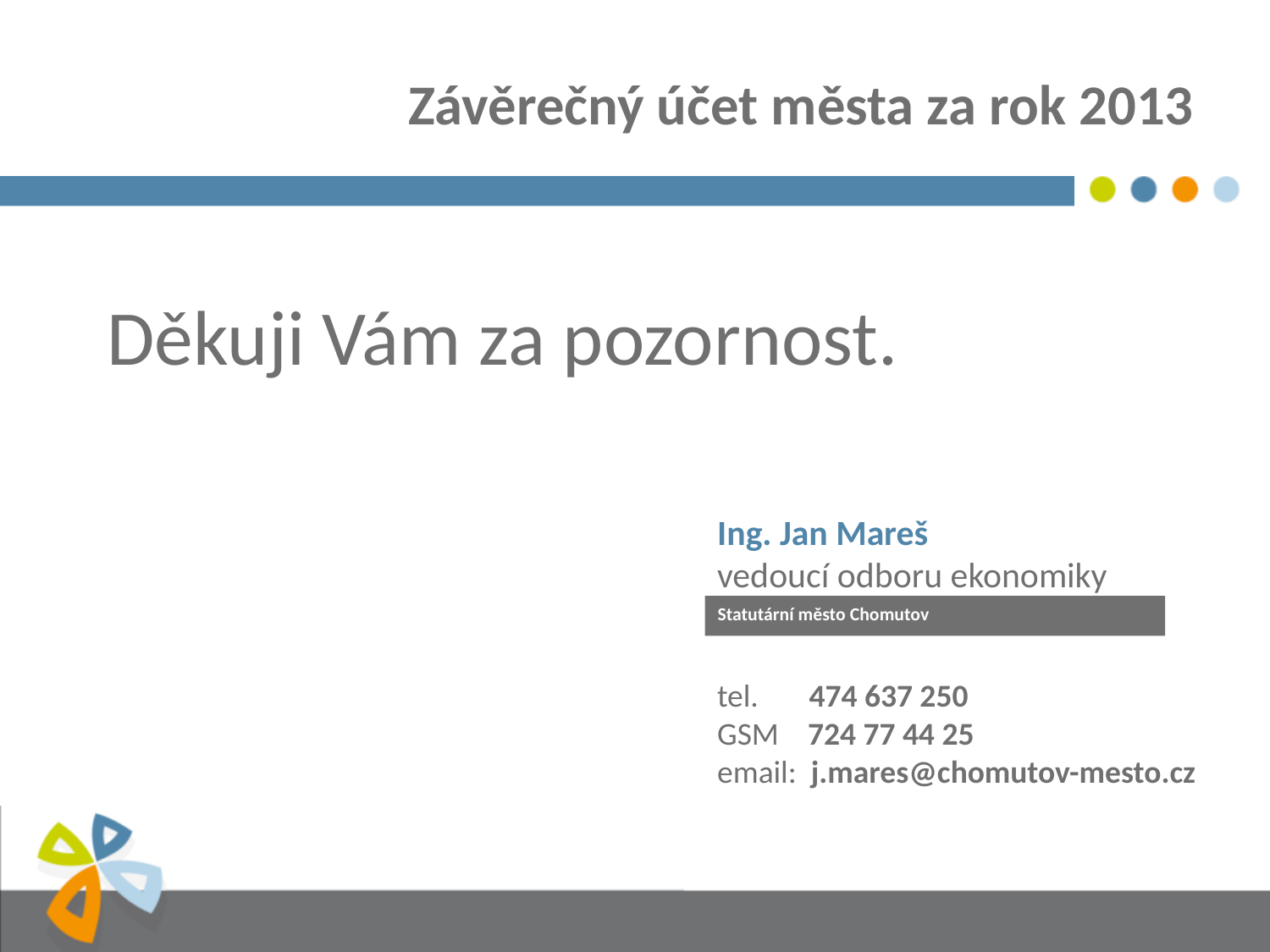

Závěrečný účet města za rok 2013
# Děkuji Vám za pozornost.
Ing. Jan Mareš
vedoucí odboru ekonomiky

tel.       474 637 250
GSM    724 77 44 25
email:  j.mares@chomutov-mesto.cz